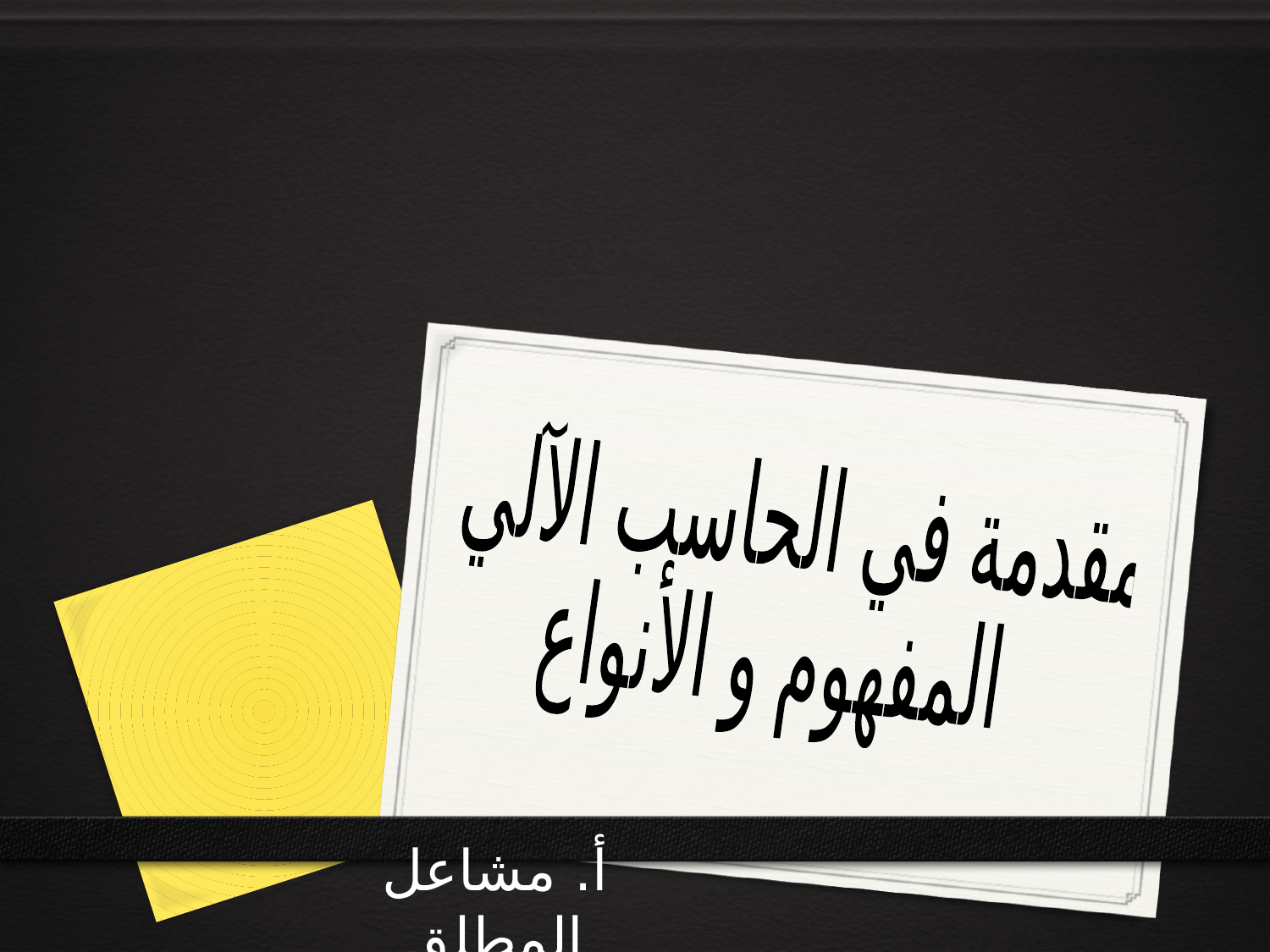

مقدمة في الحاسب الآلي
المفهوم و الأنواع
أ. مشاعل المطلق